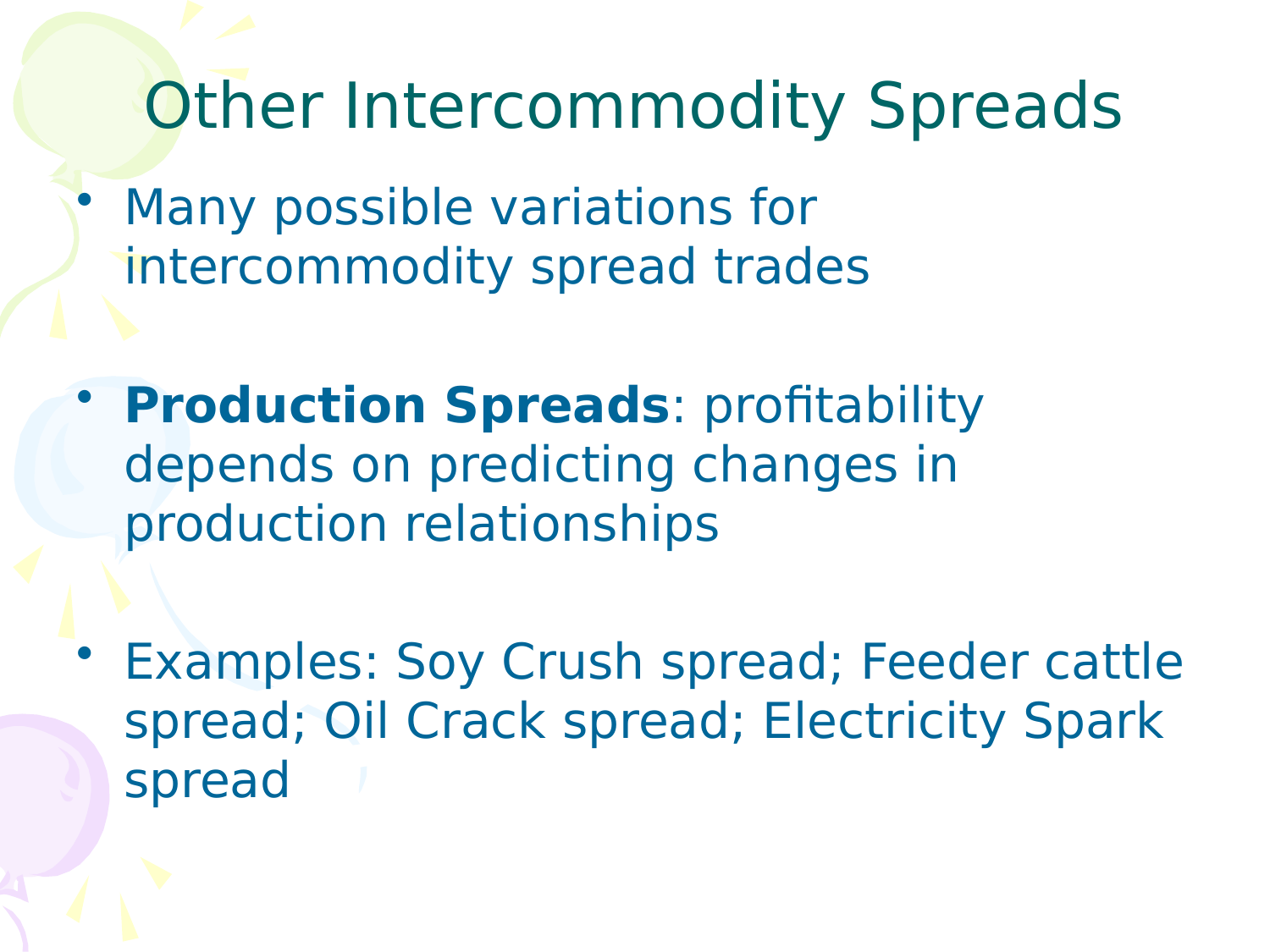

# Other Intercommodity Spreads
Many possible variations for intercommodity spread trades

Production Spreads: profitability depends on predicting changes in production relationships

Examples: Soy Crush spread; Feeder cattle spread; Oil Crack spread; Electricity Spark spread